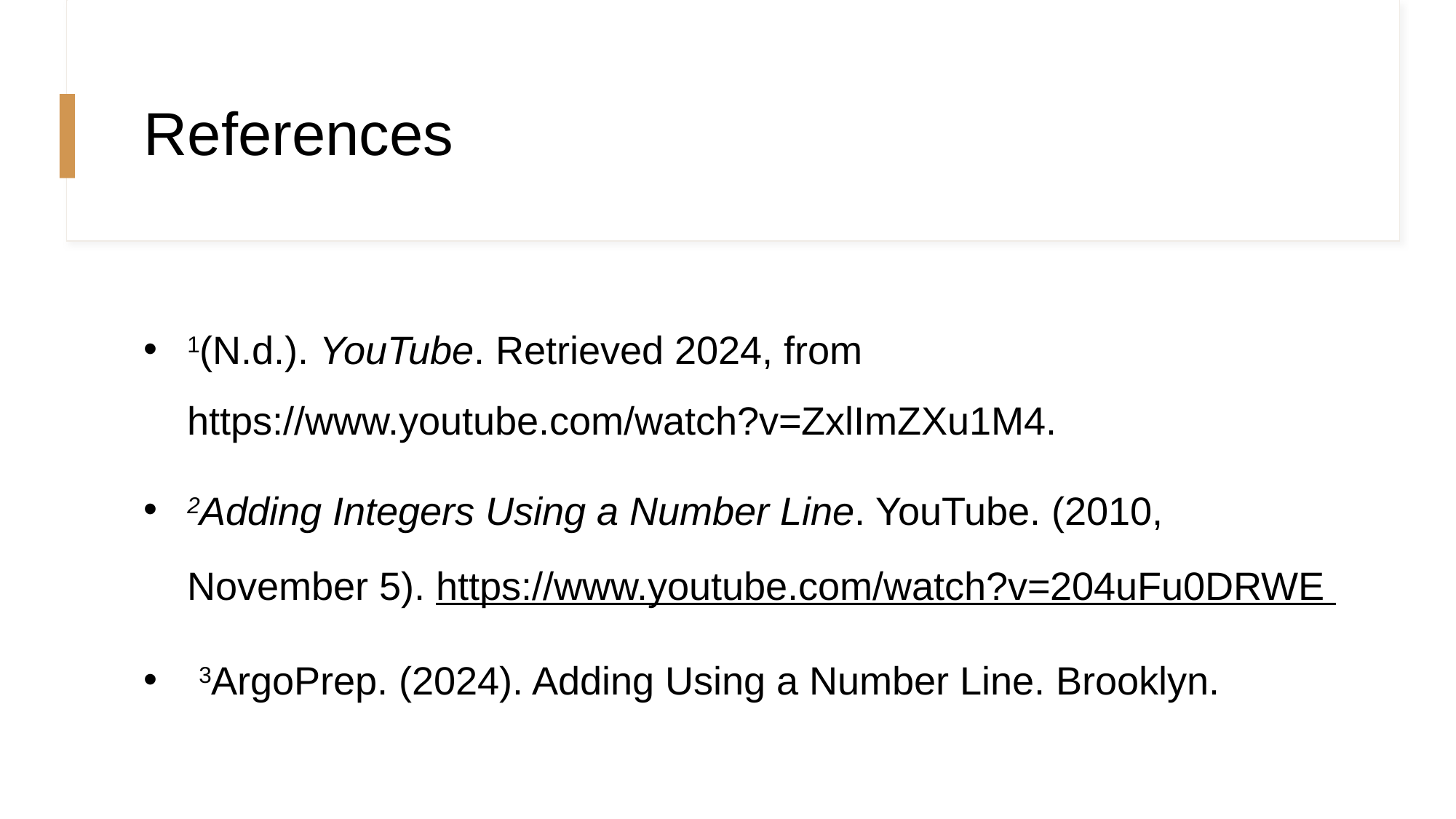

# References
1(N.d.). YouTube. Retrieved 2024, from 	https://www.youtube.com/watch?v=ZxlImZXu1M4.
2Adding Integers Using a Number Line. YouTube. (2010, 	November 5). https://www.youtube.com/watch?v=204uFu0DRWE
3ArgoPrep. (2024). Adding Using a Number Line. Brooklyn.